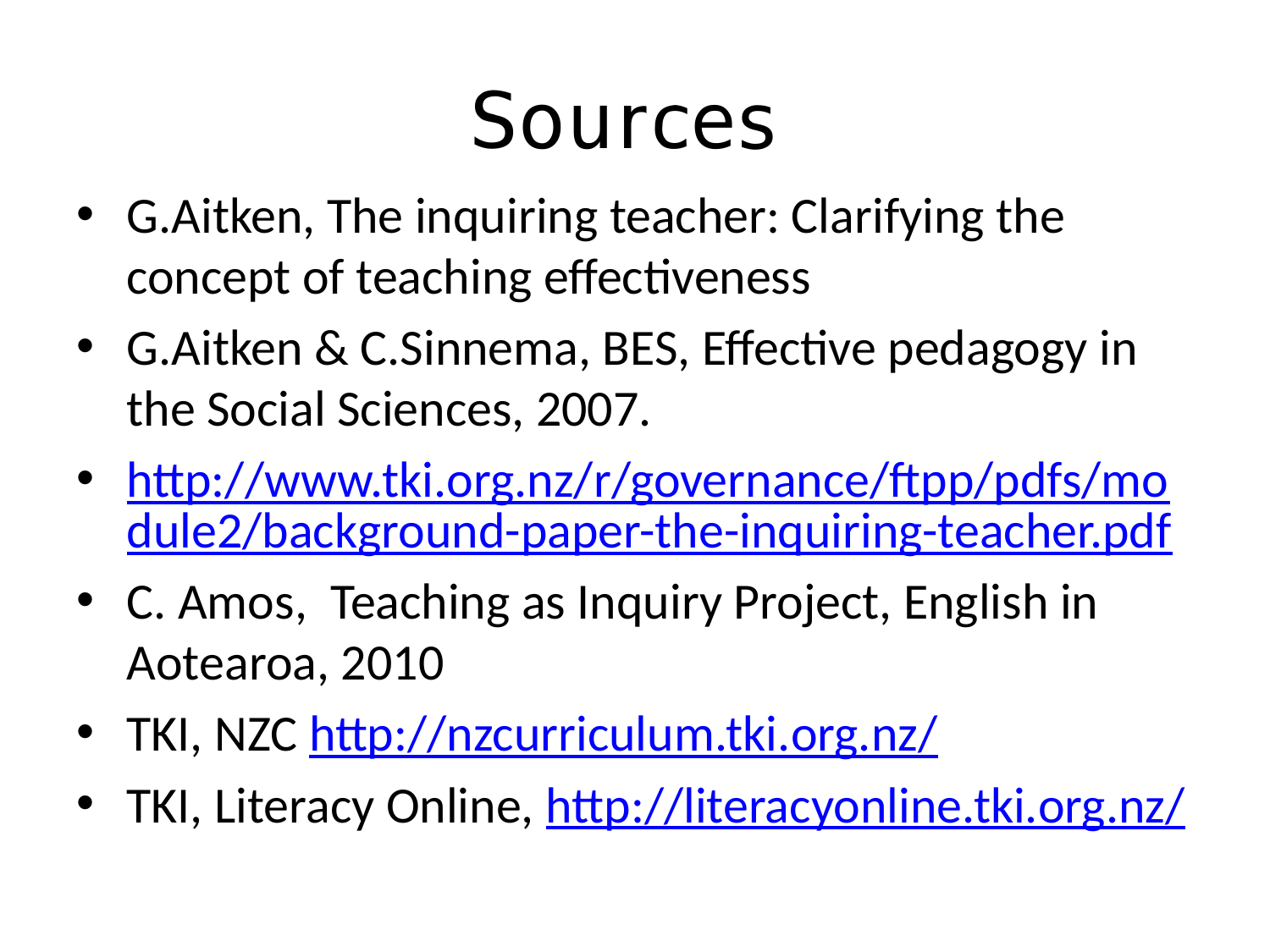

# Sources
G.Aitken, The inquiring teacher: Clarifying the concept of teaching effectiveness
G.Aitken & C.Sinnema, BES, Effective pedagogy in the Social Sciences, 2007.
http://www.tki.org.nz/r/governance/ftpp/pdfs/module2/background-paper-the-inquiring-teacher.pdf
C. Amos,  Teaching as Inquiry Project, English in Aotearoa, 2010
TKI, NZC http://nzcurriculum.tki.org.nz/
TKI, Literacy Online, http://literacyonline.tki.org.nz/